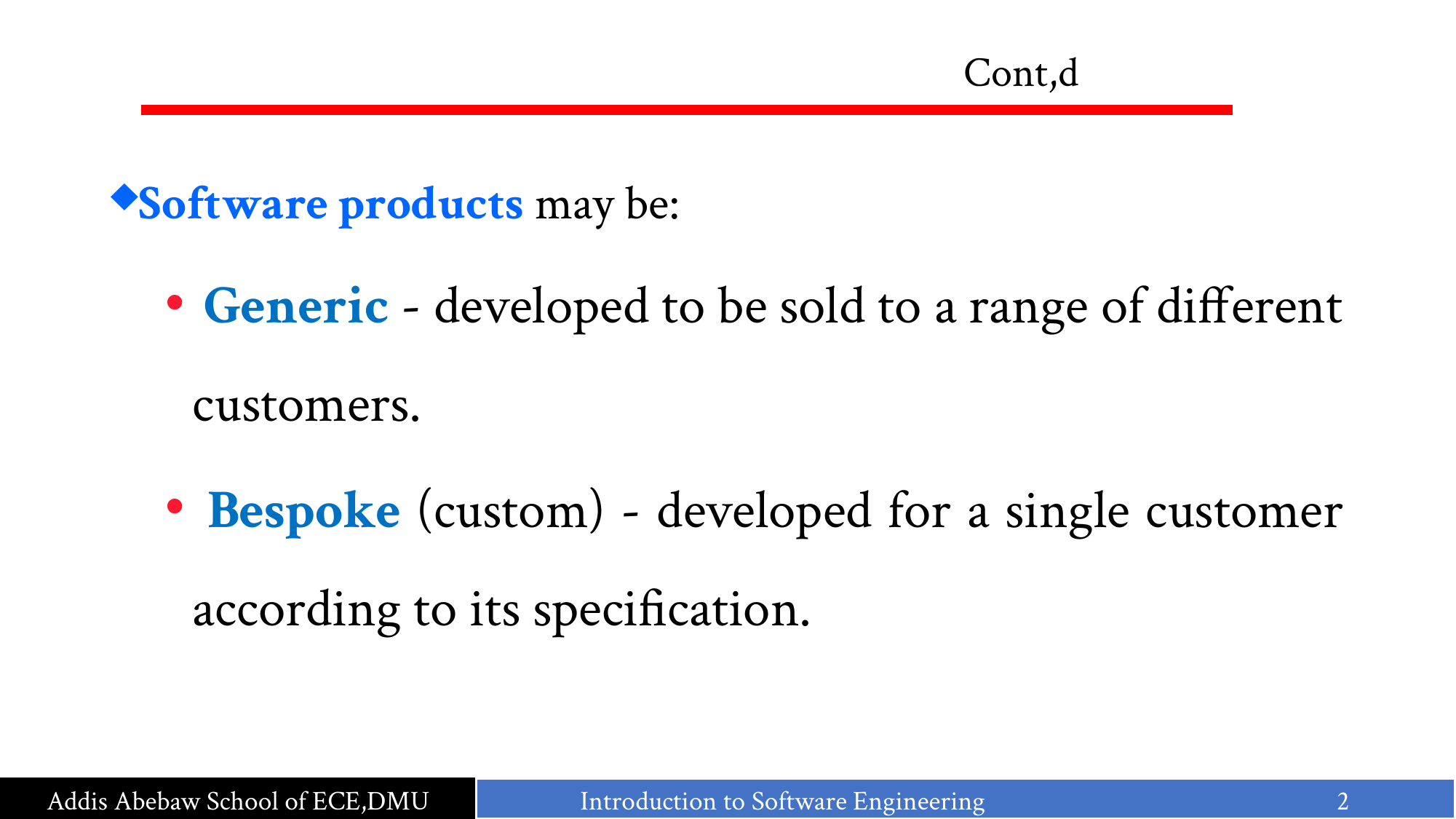

# Cont,d
Software products may be:
 Generic - developed to be sold to a range of different customers.
 Bespoke (custom) - developed for a single customer according to its specification.

Addis Abebaw School of ECE,DMU
Introduction to Software Engineering                                                         2